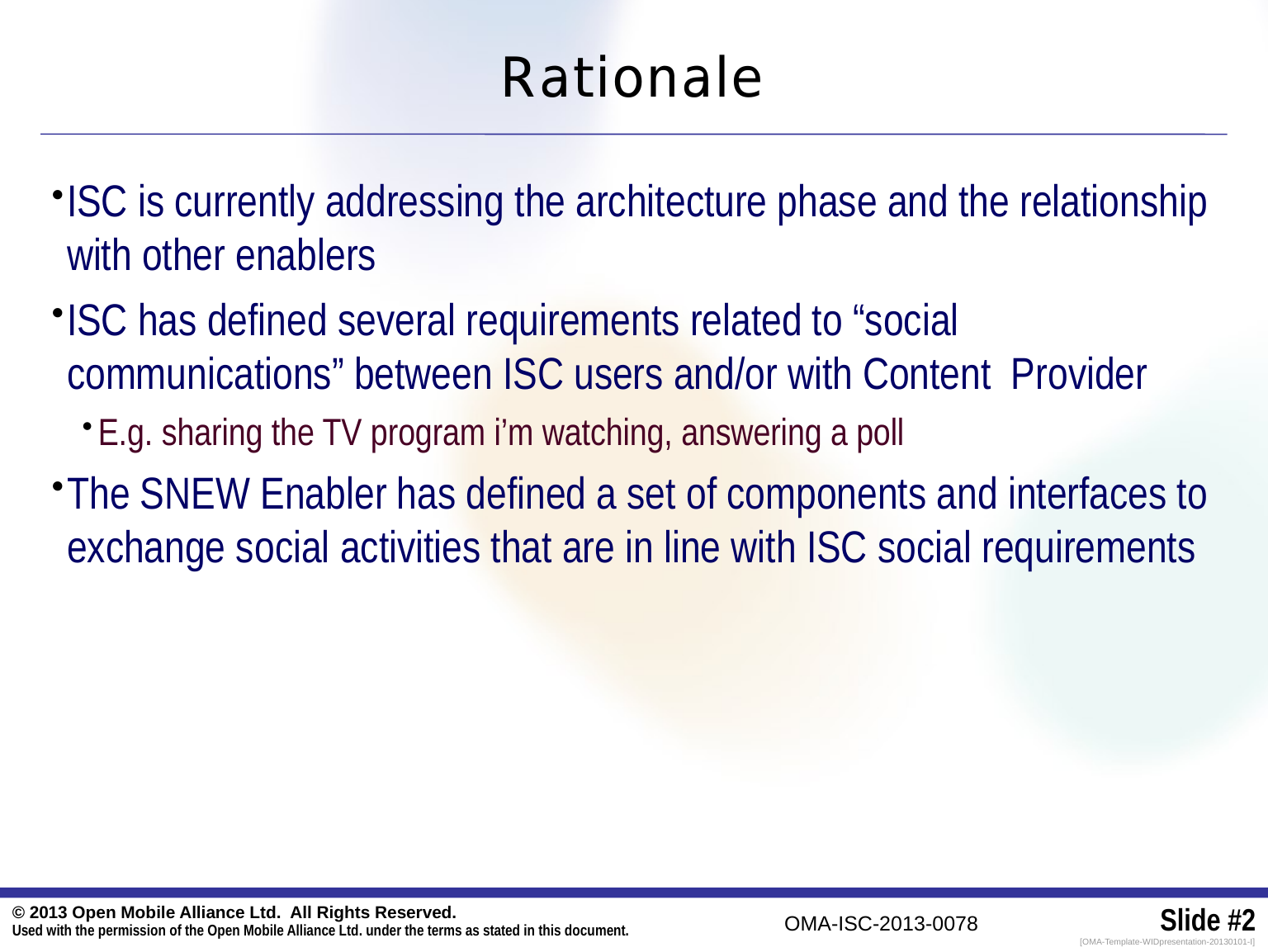

# Rationale
ISC is currently addressing the architecture phase and the relationship with other enablers
ISC has defined several requirements related to “social communications” between ISC users and/or with Content  Provider
E.g. sharing the TV program i’m watching, answering a poll
The SNEW Enabler has defined a set of components and interfaces to exchange social activities that are in line with ISC social requirements